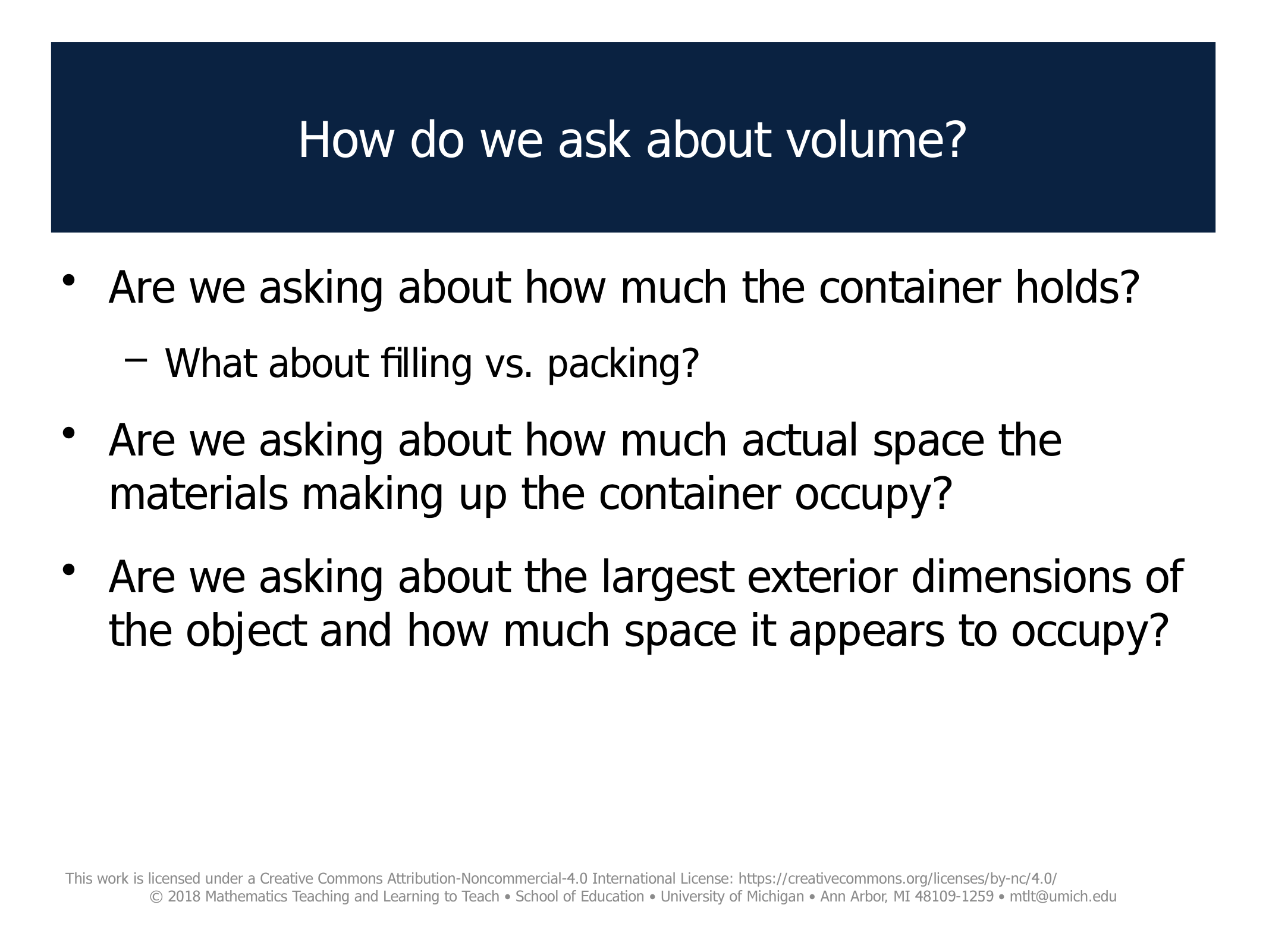

# How do we ask about volume?
Are we asking about how much the container holds?
What about filling vs. packing?
Are we asking about how much actual space the materials making up the container occupy?
Are we asking about the largest exterior dimensions of the object and how much space it appears to occupy?